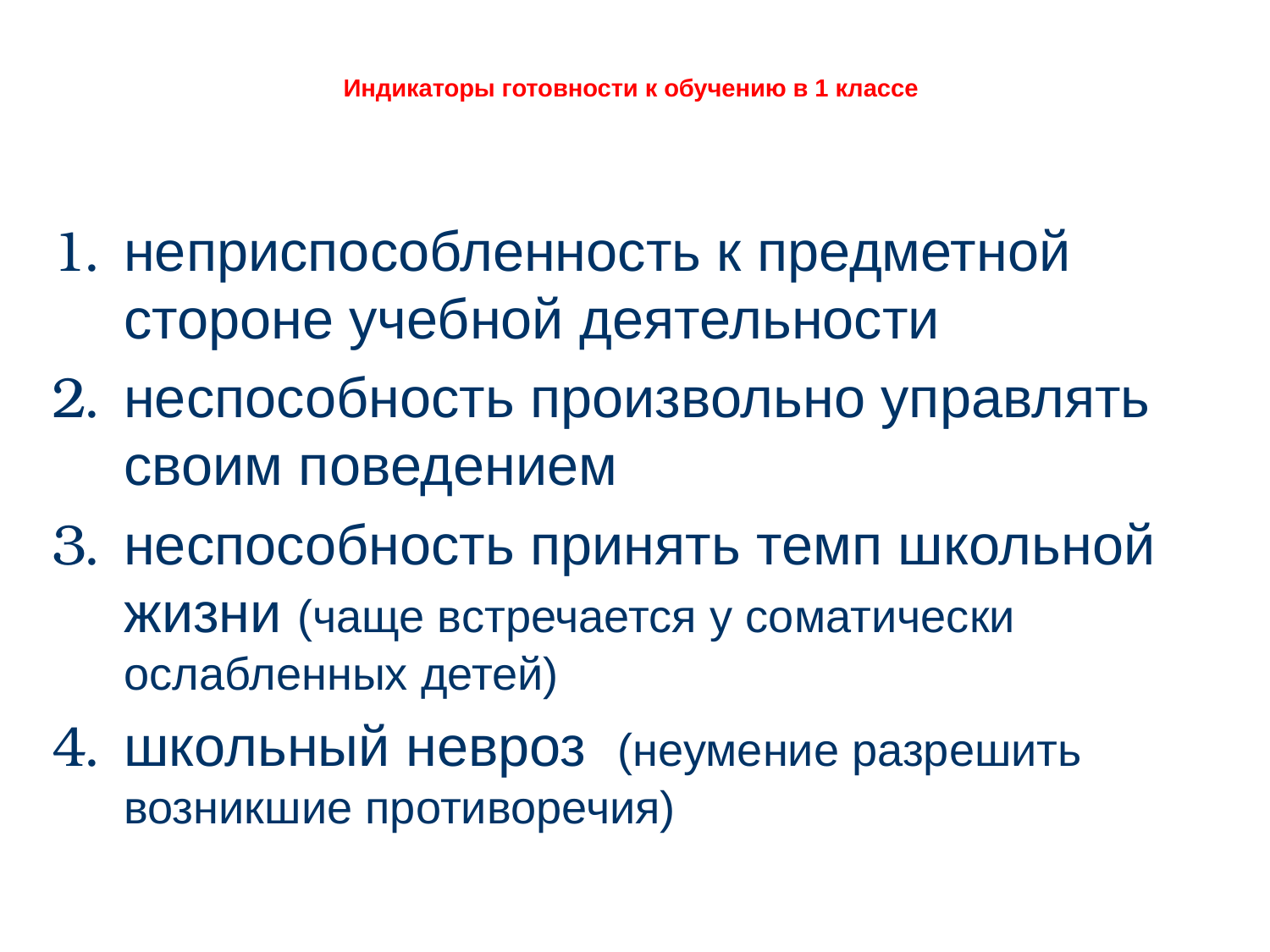

# Индикаторы готовности к обучению в 1 классе
неприспособленность к предметной стороне учебной деятельности
неспособность произвольно управлять своим поведением
неспособность принять темп школьной жизни (чаще встречается у соматически ослабленных детей)
школьный невроз  (неумение разрешить возникшие противоречия)